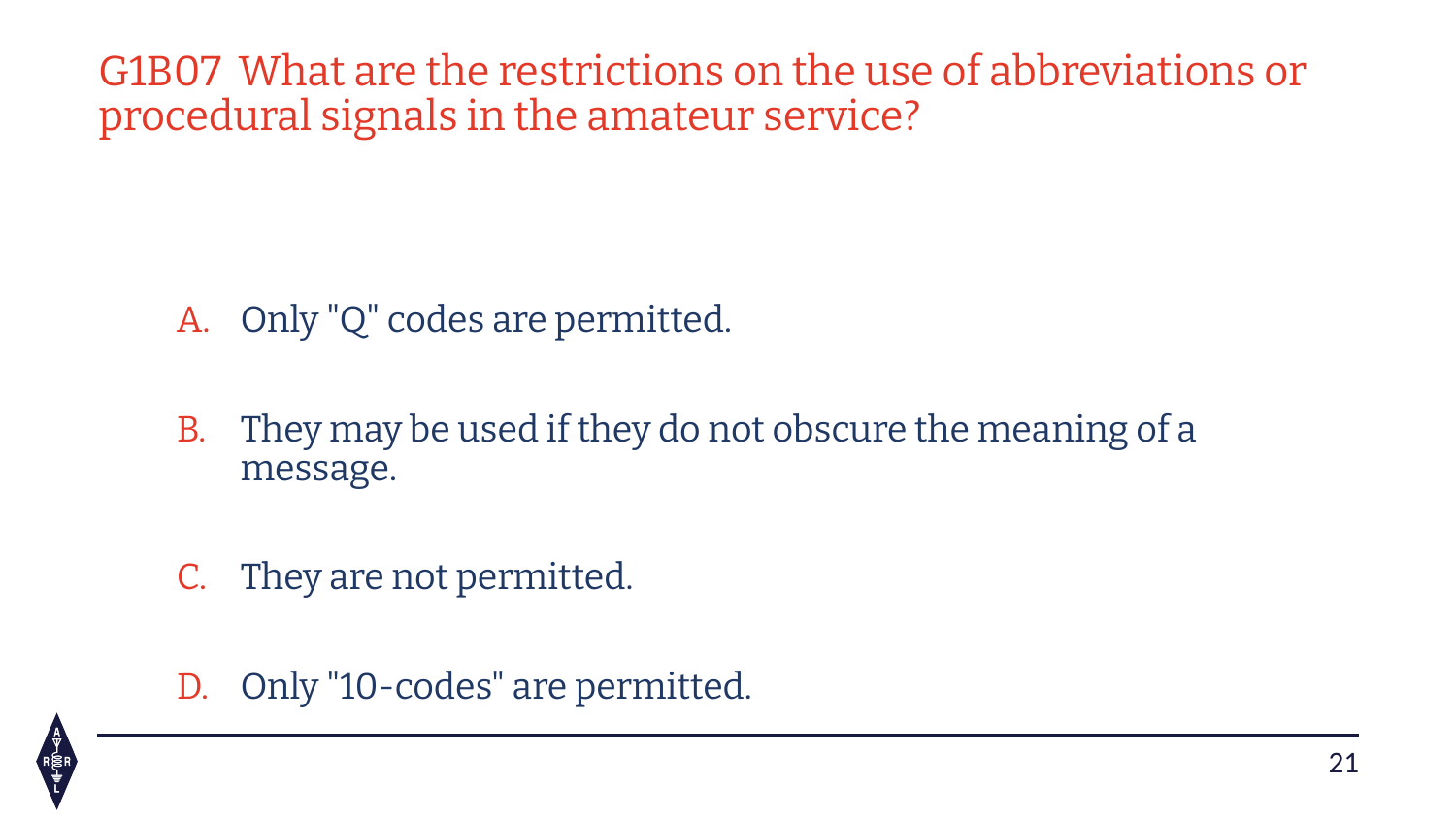

# G1B07  What are the restrictions on the use of abbreviations or procedural signals in the amateur service?

Only "Q" codes are permitted.

They may be used if they do not obscure the meaning of a message.

They are not permitted.

Only "10-codes" are permitted.

21